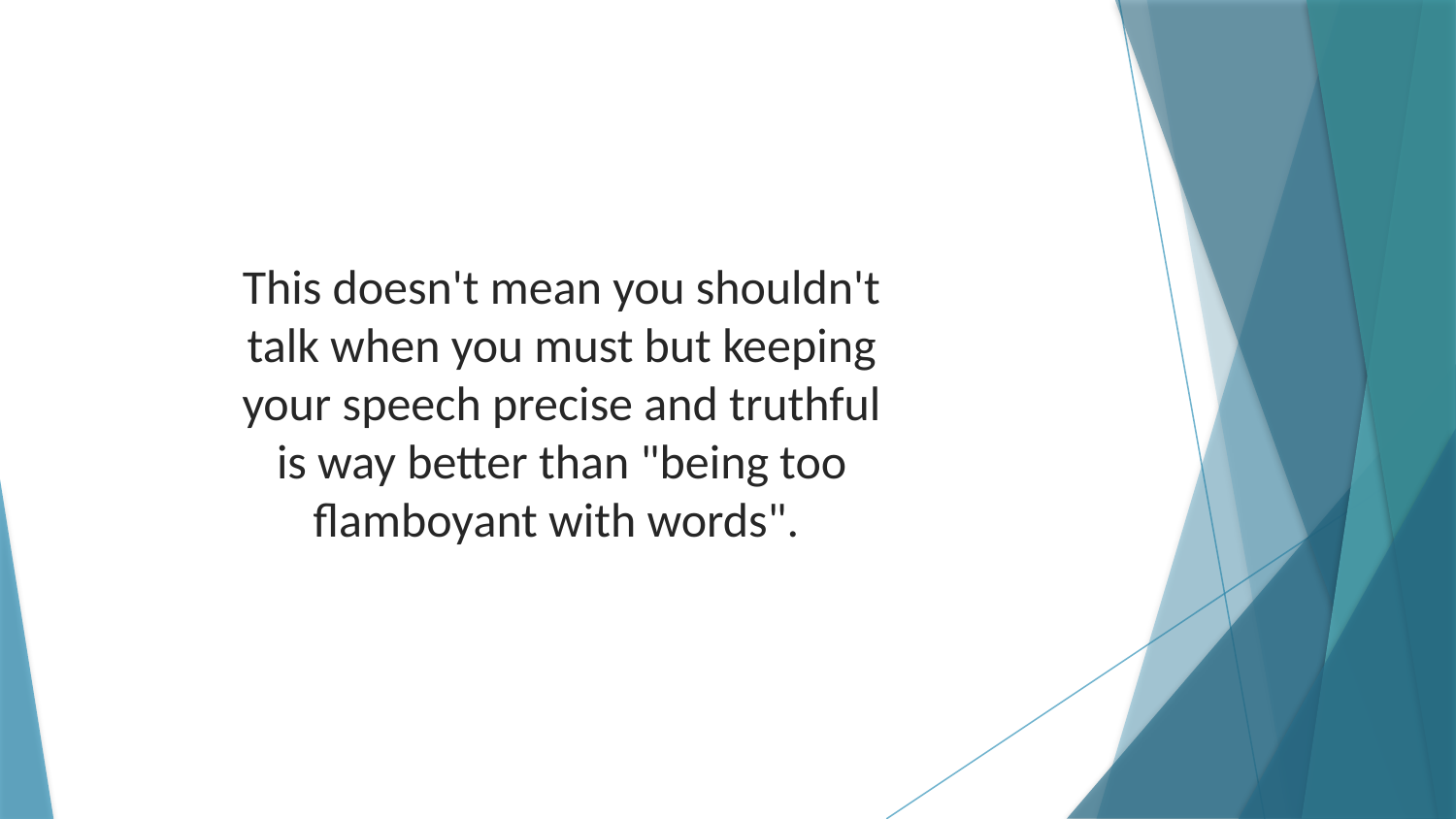

This doesn't mean you shouldn't talk when you must but keeping your speech precise and truthful is way better than "being too flamboyant with words".